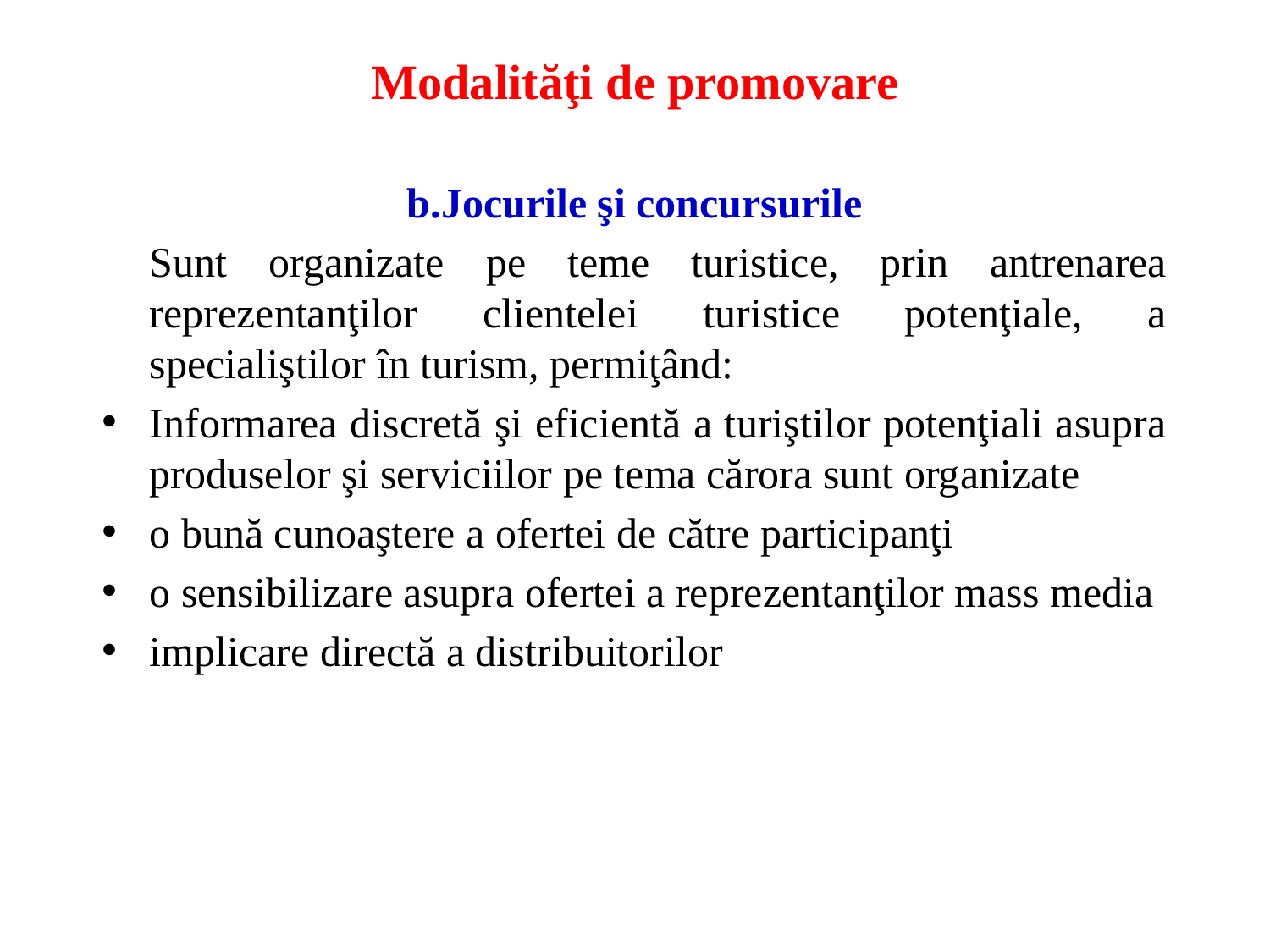

# Modalităţi de promovare
b.Jocurile şi concursurile
	Sunt organizate pe teme turistice, prin antrenarea reprezentanţilor clientelei turistice potenţiale, a specialiştilor în turism, permiţând:
Informarea discretă şi eficientă a turiştilor potenţiali asupra produselor şi serviciilor pe tema cărora sunt organizate
o bună cunoaştere a ofertei de către participanţi
o sensibilizare asupra ofertei a reprezentanţilor mass media
implicare directă a distribuitorilor